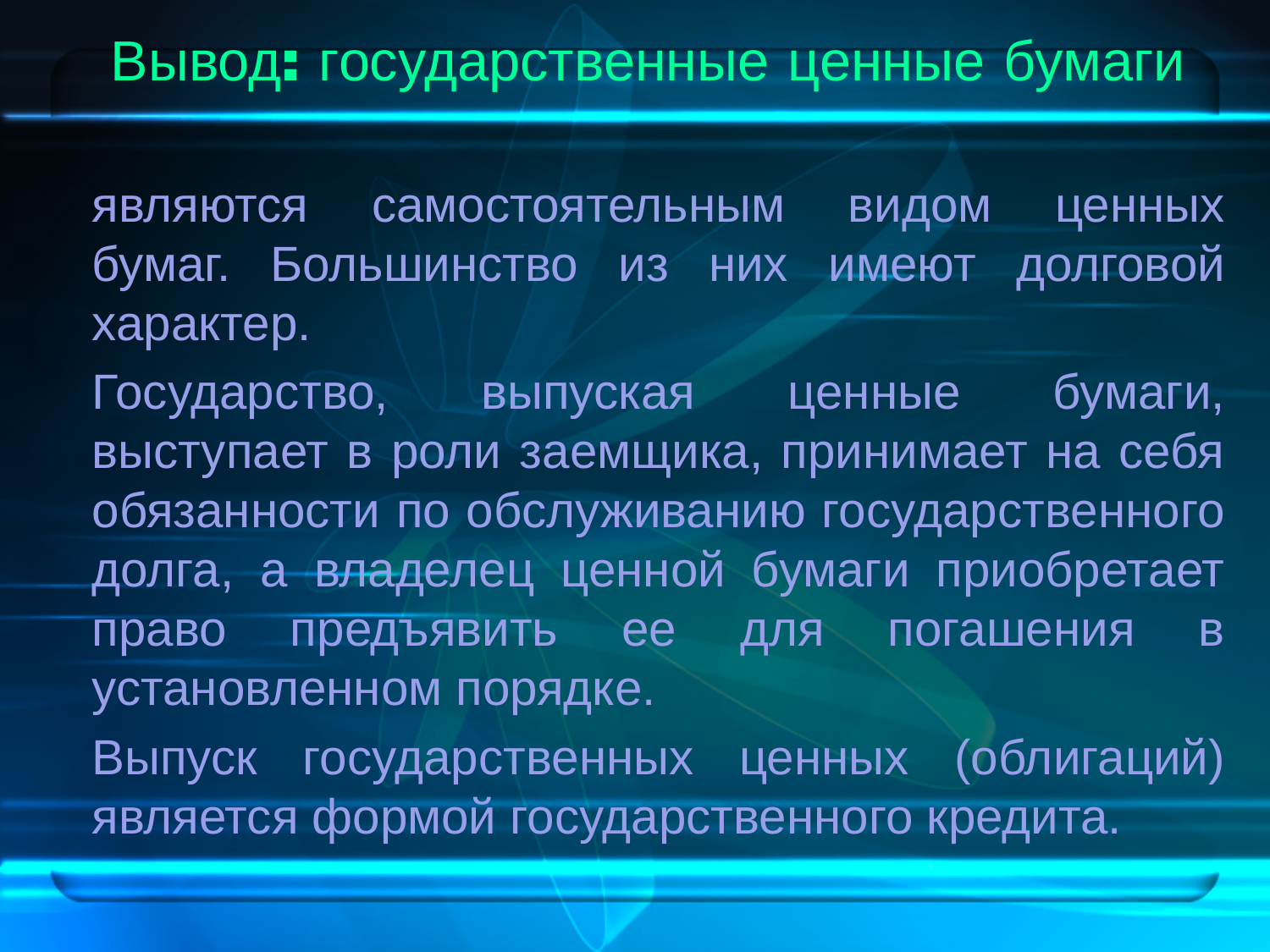

# Вывод: государственные ценные бумаги
	являются самостоятельным видом ценных бумаг. Большинство из них имеют долговой характер.
	Государство, выпуская ценные бумаги, выступает в роли заемщика, принимает на себя обязанности по обслуживанию государственного долга, а владелец ценной бумаги приобретает право предъявить ее для погашения в установленном порядке.
	Выпуск государственных ценных (облигаций) является формой государственного кредита.